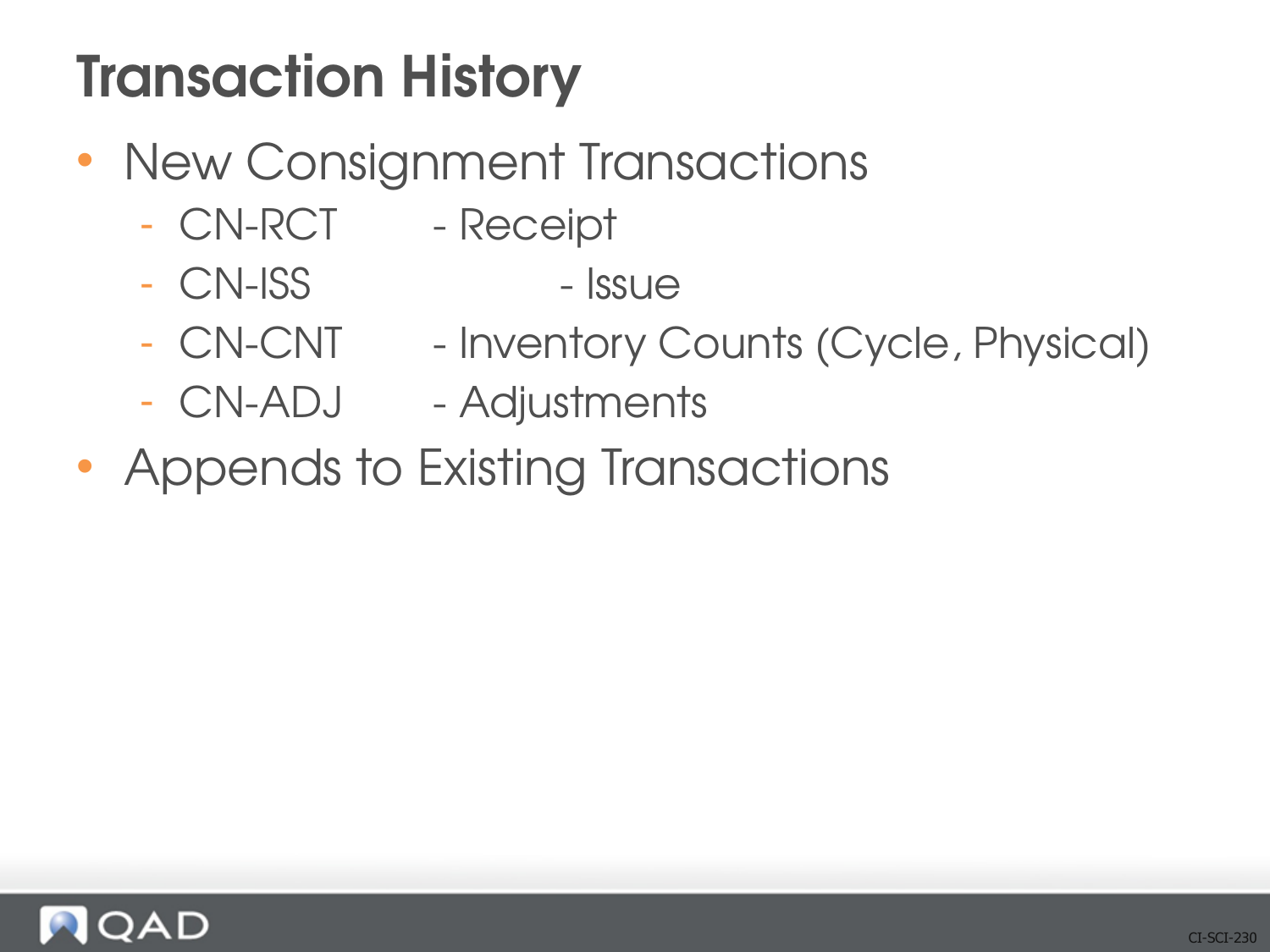

# Transaction History
New Consignment Transactions
CN-RCT 	- Receipt
CN-ISS		- Issue
CN-CNT	- Inventory Counts (Cycle, Physical)
CN-ADJ	- Adjustments
Appends to Existing Transactions

CI-SCI-230